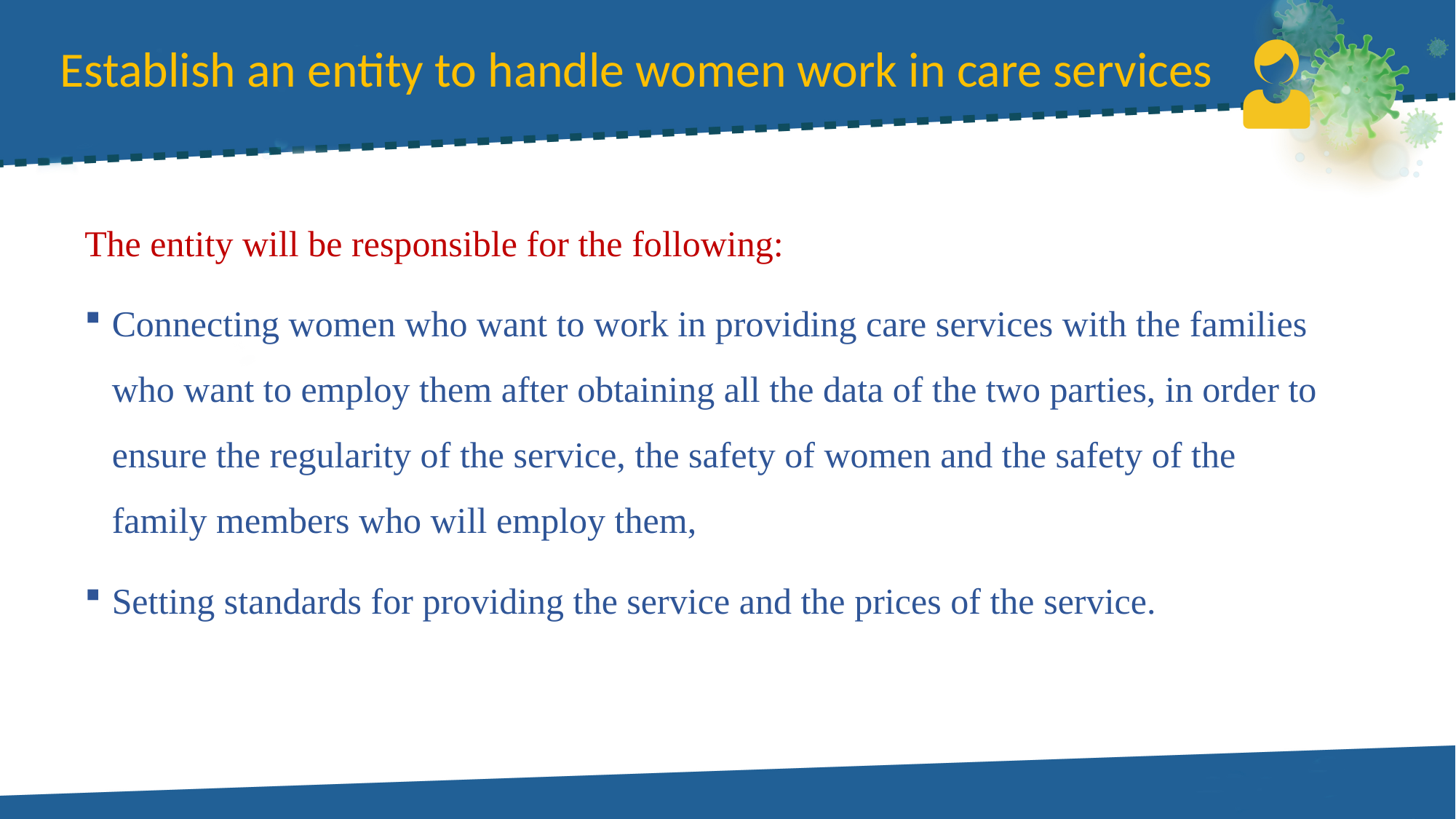

# Establish an entity to handle women work in care services
The entity will be responsible for the following:
Connecting women who want to work in providing care services with the families who want to employ them after obtaining all the data of the two parties, in order to ensure the regularity of the service, the safety of women and the safety of the family members who will employ them,
Setting standards for providing the service and the prices of the service.